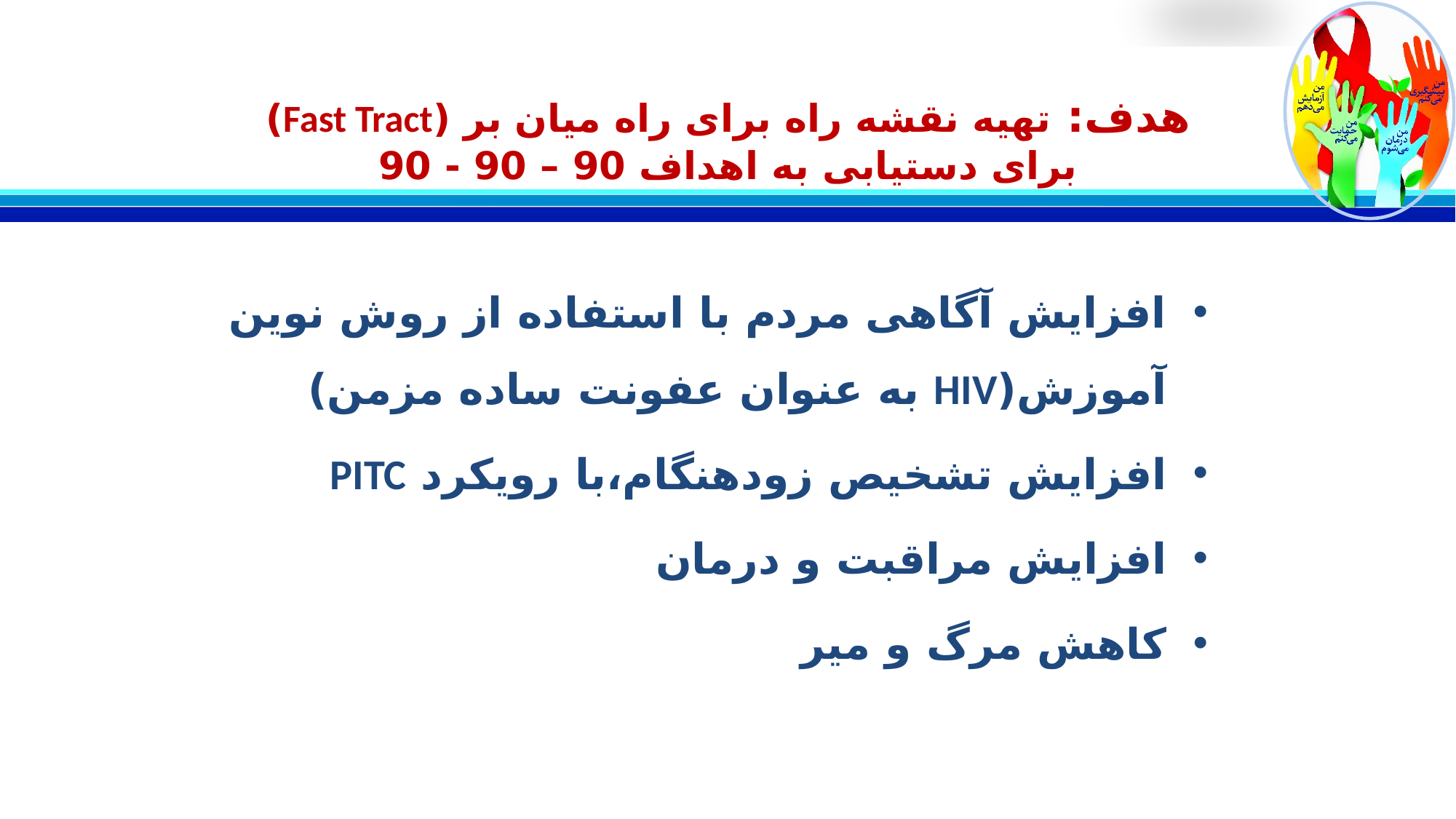

# هدف: تهیه نقشه راه برای راه میان بر (Fast Tract) برای دستیابی به اهداف 90 – 90 - 90
افزایش آگاهی مردم با استفاده از روش نوین آموزش(HIV به عنوان عفونت ساده مزمن)
افزایش تشخیص زودهنگام،با رویکرد PITC
افزایش مراقبت و درمان
کاهش مرگ و میر